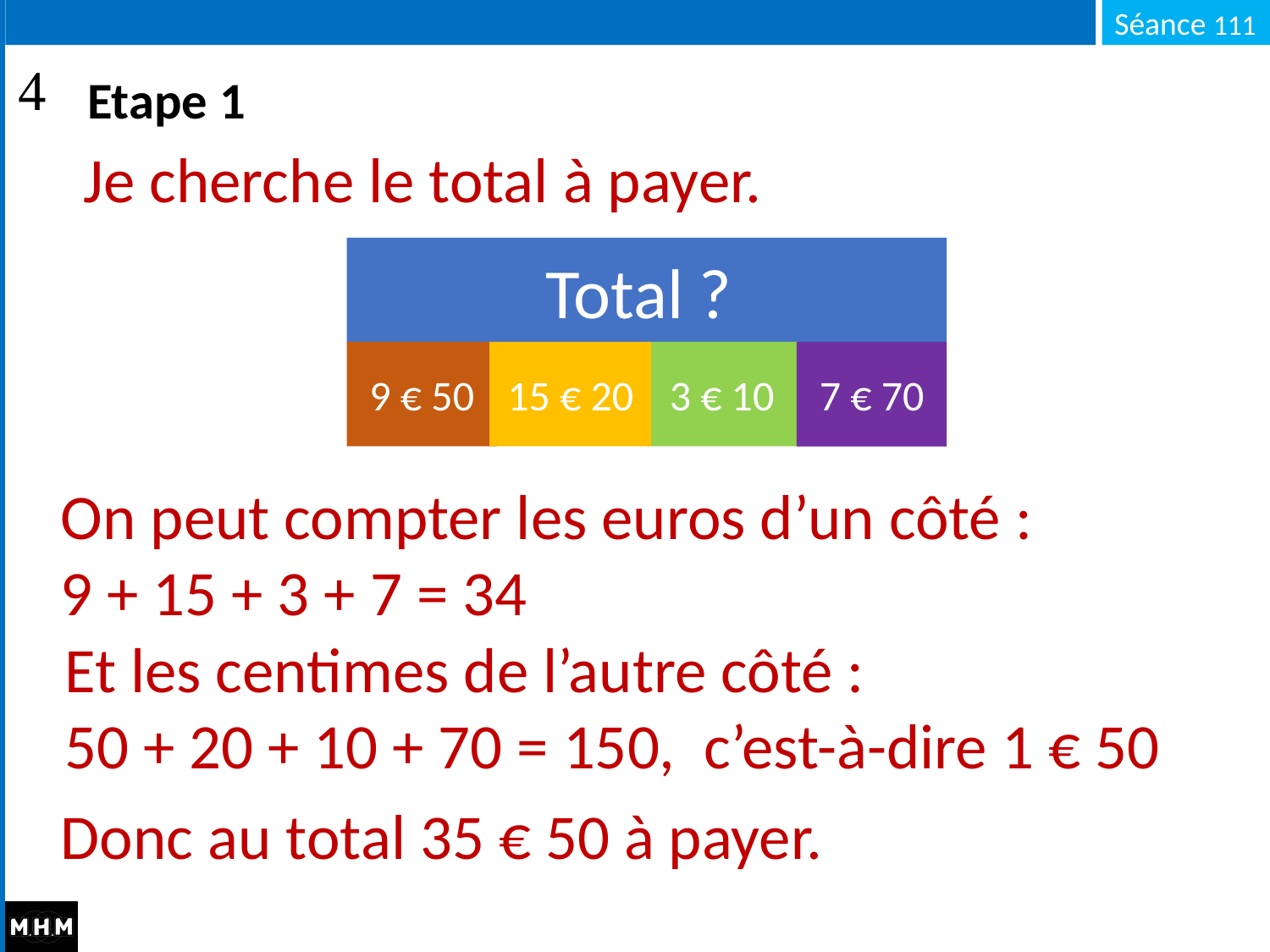

# Etape 1
Je cherche le total à payer.
Total ?
9 € 50
15 € 20
3 € 10
7 € 70
On peut compter les euros d’un côté :
9 + 15 + 3 + 7 = 34
Et les centimes de l’autre côté :
50 + 20 + 10 + 70 = 150,  c’est-à-dire 1 € 50
Donc au total 35 € 50 à payer.